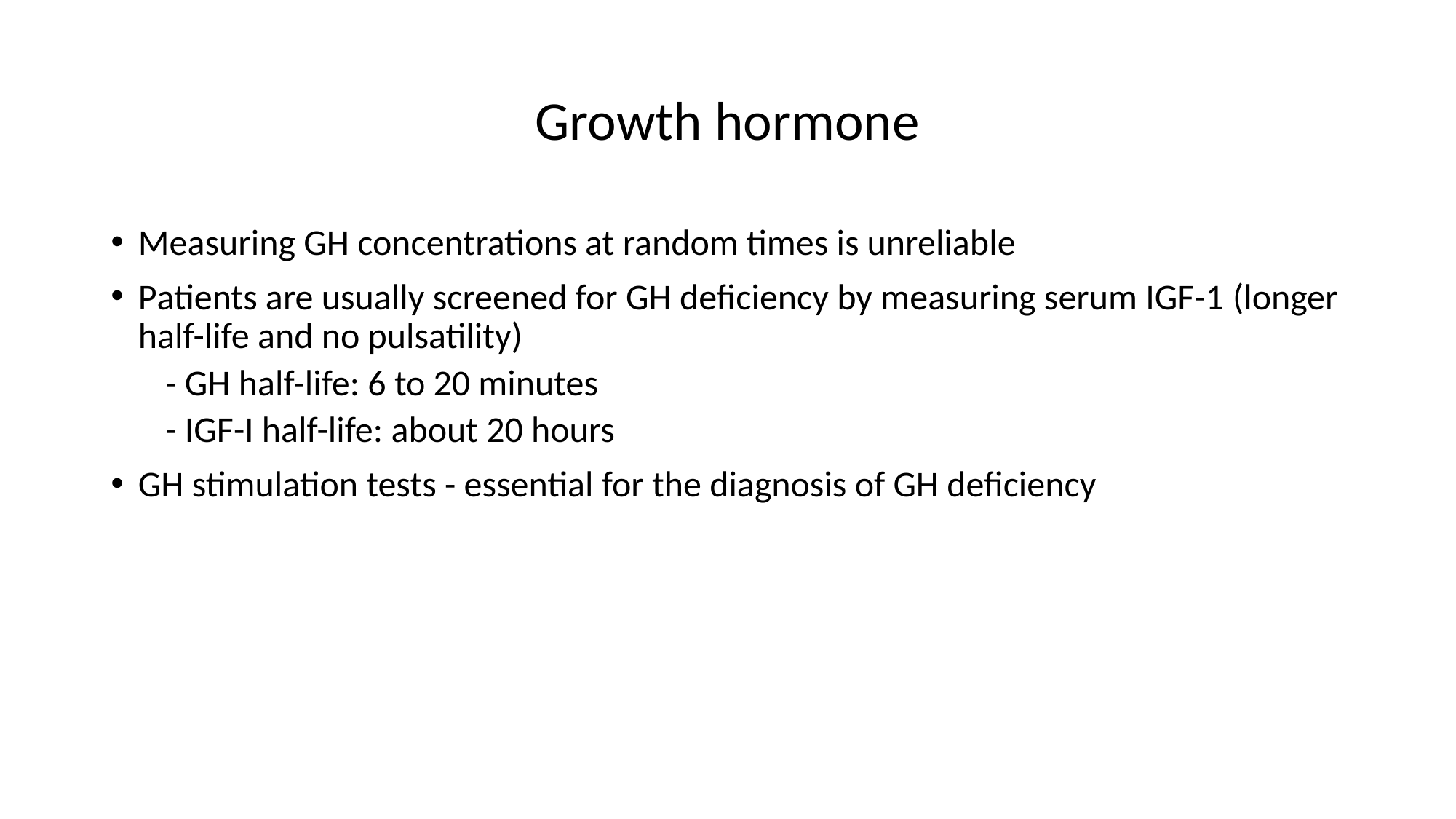

# Growth hormone
Measuring GH concentrations at random times is unreliable
Patients are usually screened for GH deficiency by measuring serum IGF-1 (longer half-life and no pulsatility)
- GH half-life: 6 to 20 minutes
- IGF-I half-life: about 20 hours
GH stimulation tests - essential for the diagnosis of GH deficiency